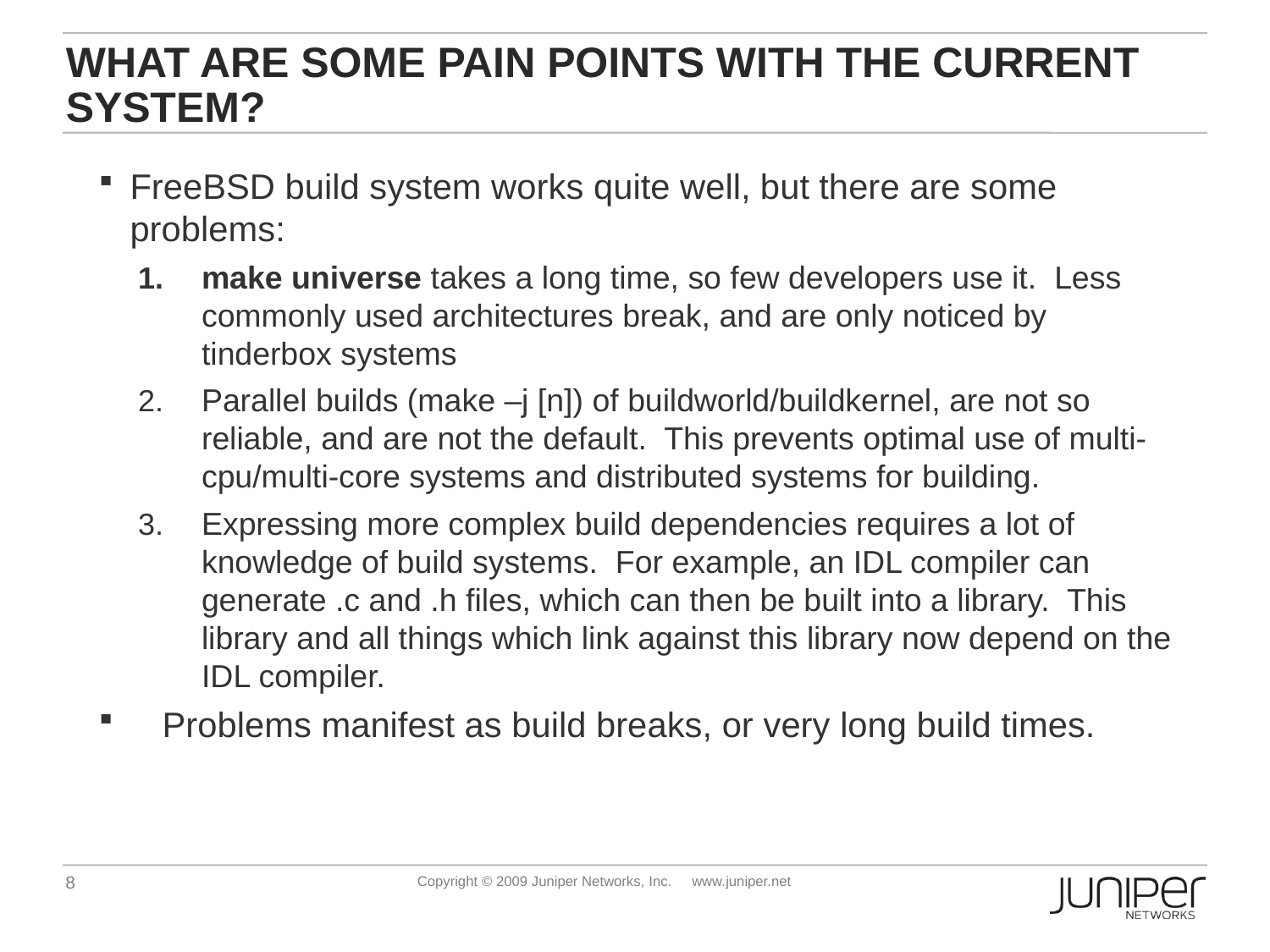

# What are some pain points with the current system?
FreeBSD build system works quite well, but there are some problems:
make universe takes a long time, so few developers use it.  Less commonly used architectures break, and are only noticed by tinderbox systems
Parallel builds (make –j [n]) of buildworld/buildkernel, are not so reliable, and are not the default.  This prevents optimal use of multi-cpu/multi-core systems and distributed systems for building.
Expressing more complex build dependencies requires a lot of knowledge of build systems.  For example, an IDL compiler can generate .c and .h files, which can then be built into a library.  This library and all things which link against this library now depend on the IDL compiler.
Problems manifest as build breaks, or very long build times.